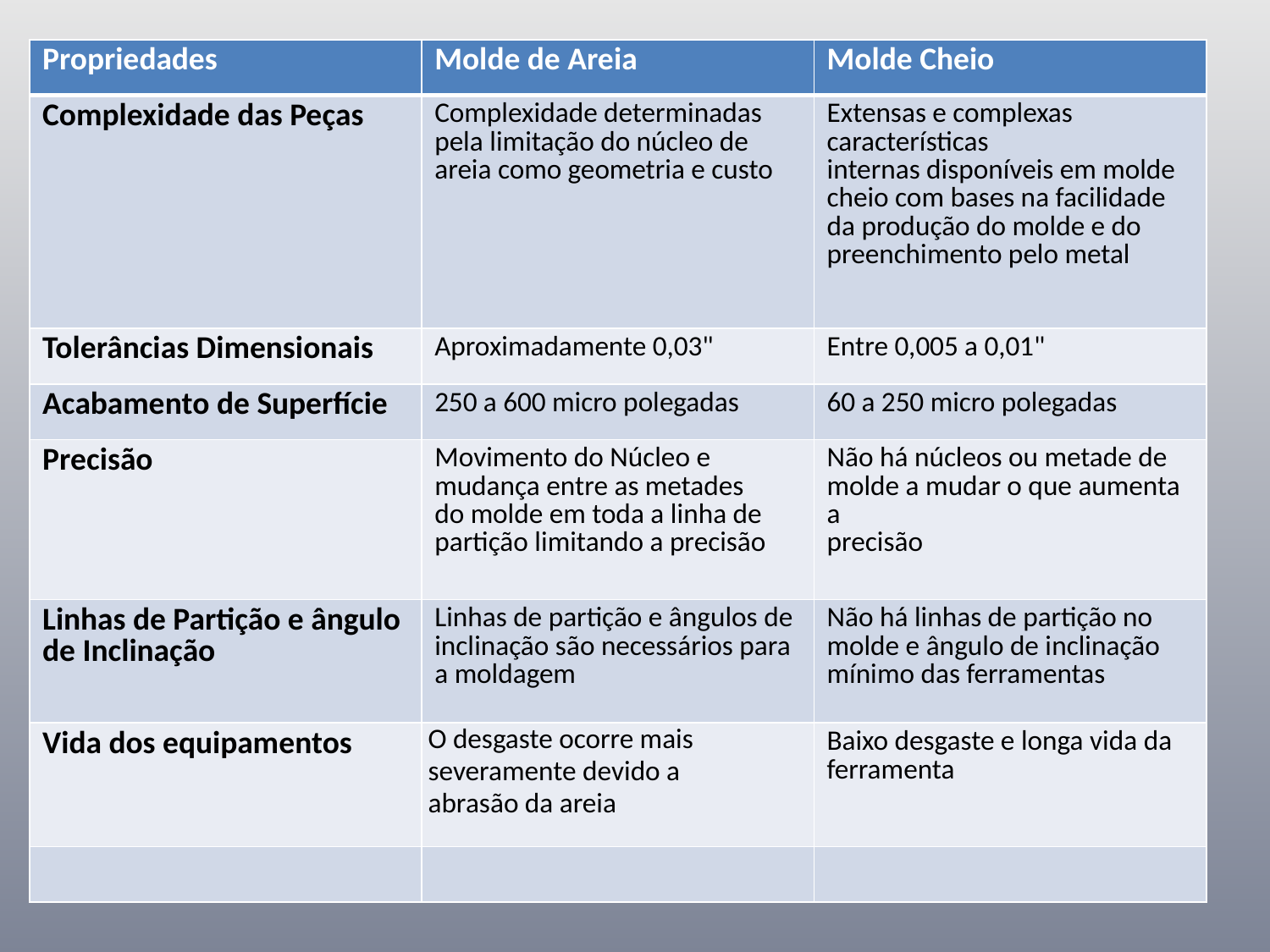

#
| Propriedades | Molde de Areia | Molde Cheio |
| --- | --- | --- |
| Complexidade das Peças | Complexidade determinadas pela limitação do núcleo de areia como geometria e custo | Extensas e complexas características internas disponíveis em molde cheio com bases na facilidade da produção do molde e do preenchimento pelo metal |
| Tolerâncias Dimensionais | Aproximadamente 0,03" | Entre 0,005 a 0,01" |
| Acabamento de Superfície | 250 a 600 micro polegadas | 60 a 250 micro polegadas |
| Precisão | Movimento do Núcleo e mudança entre as metades do molde em toda a linha de partição limitando a precisão | Não há núcleos ou metade de molde a mudar o que aumenta a precisão |
| Linhas de Partição e ângulo de Inclinação | Linhas de partição e ângulos de inclinação são necessários para a moldagem | Não há linhas de partição no molde e ângulo de inclinação mínimo das ferramentas |
| Vida dos equipamentos | O desgaste ocorre mais severamente devido a abrasão da areia | Baixo desgaste e longa vida da ferramenta |
|  |  |  |